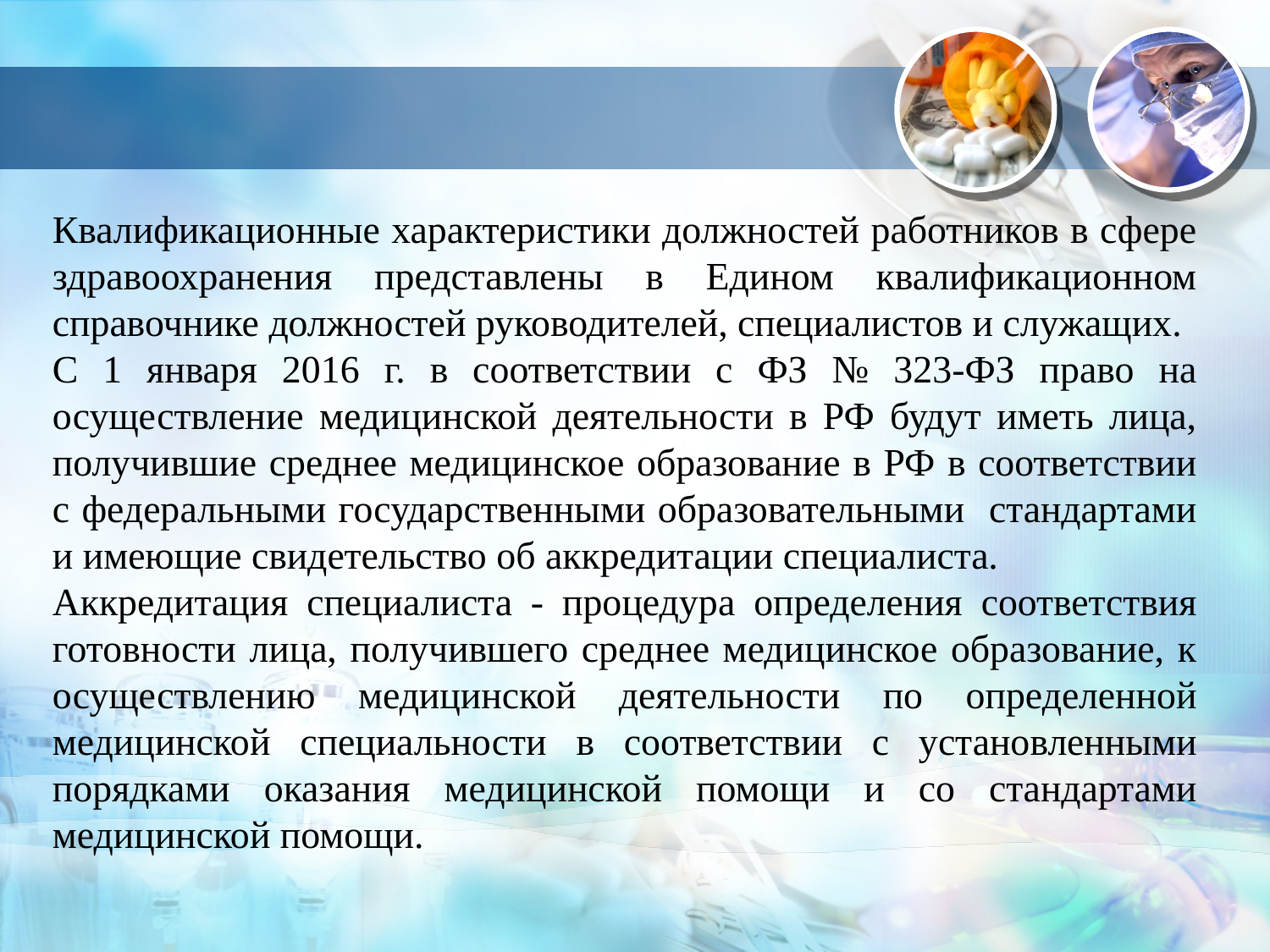

Квалификационные характеристики должностей работников в сфере здравоохранения представлены в Едином квалификационном справочнике должностей руководителей, специалистов и служащих.
С 1 января 2016 г. в соответствии с ФЗ № 323-ФЗ право на осуществление медицинской деятельности в РФ будут иметь лица, получившие среднее медицинское образование в РФ в соответствии с федеральными государственными образовательными  стандартами и имеющие свидетельство об аккредитации специалиста.
Аккредитация специалиста - процедура определения соответствия готовности лица, получившего среднее медицинское образование, к осуществлению медицинской деятельности по определенной медицинской специальности в соответствии с установленными порядками оказания медицинской помощи и со стандартами медицинской помощи.